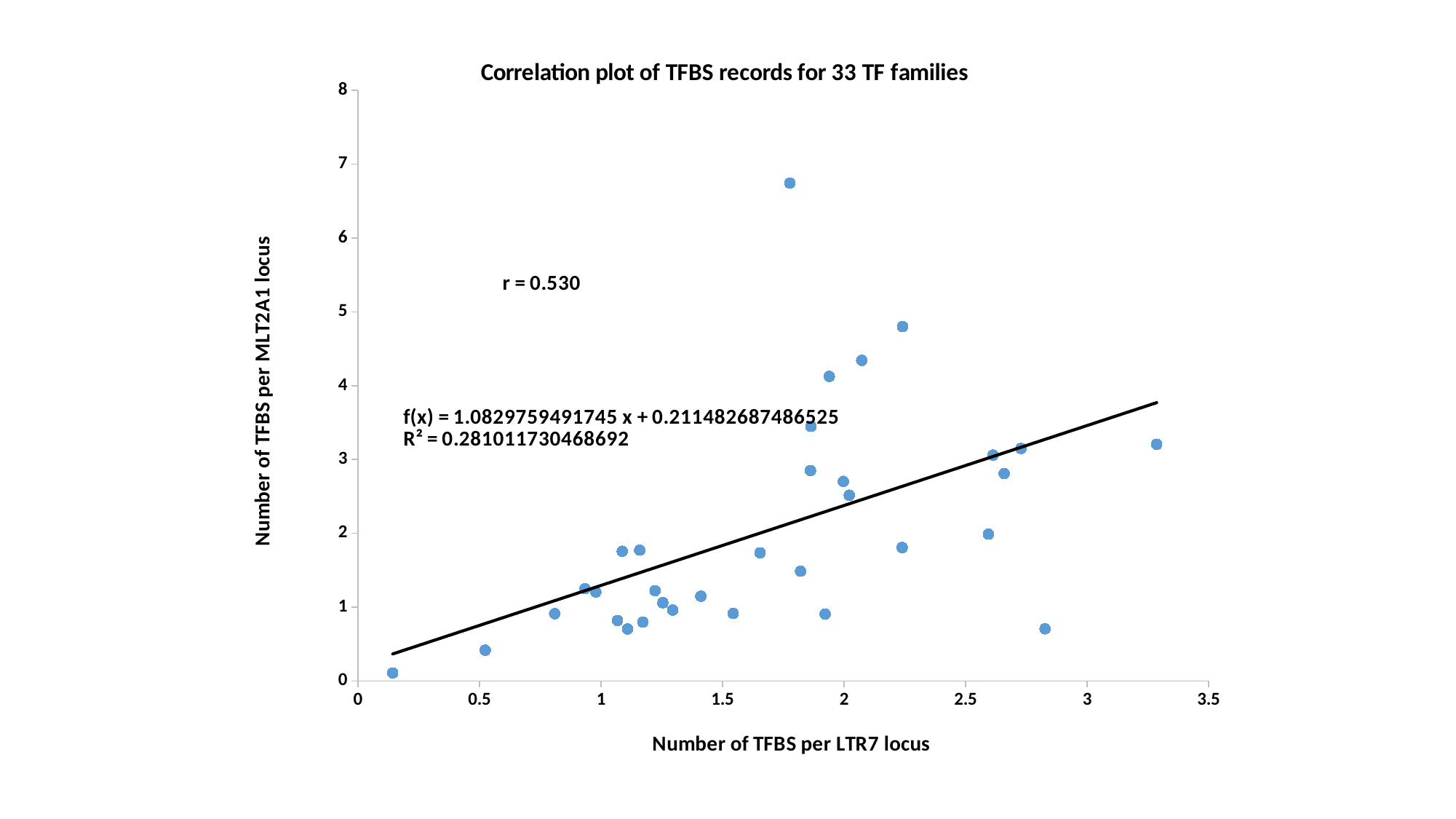

### Chart: Correlation plot of TFBS records for 33 TF families

| Category | TFBS per MLT2A1 locus |
|---|---|